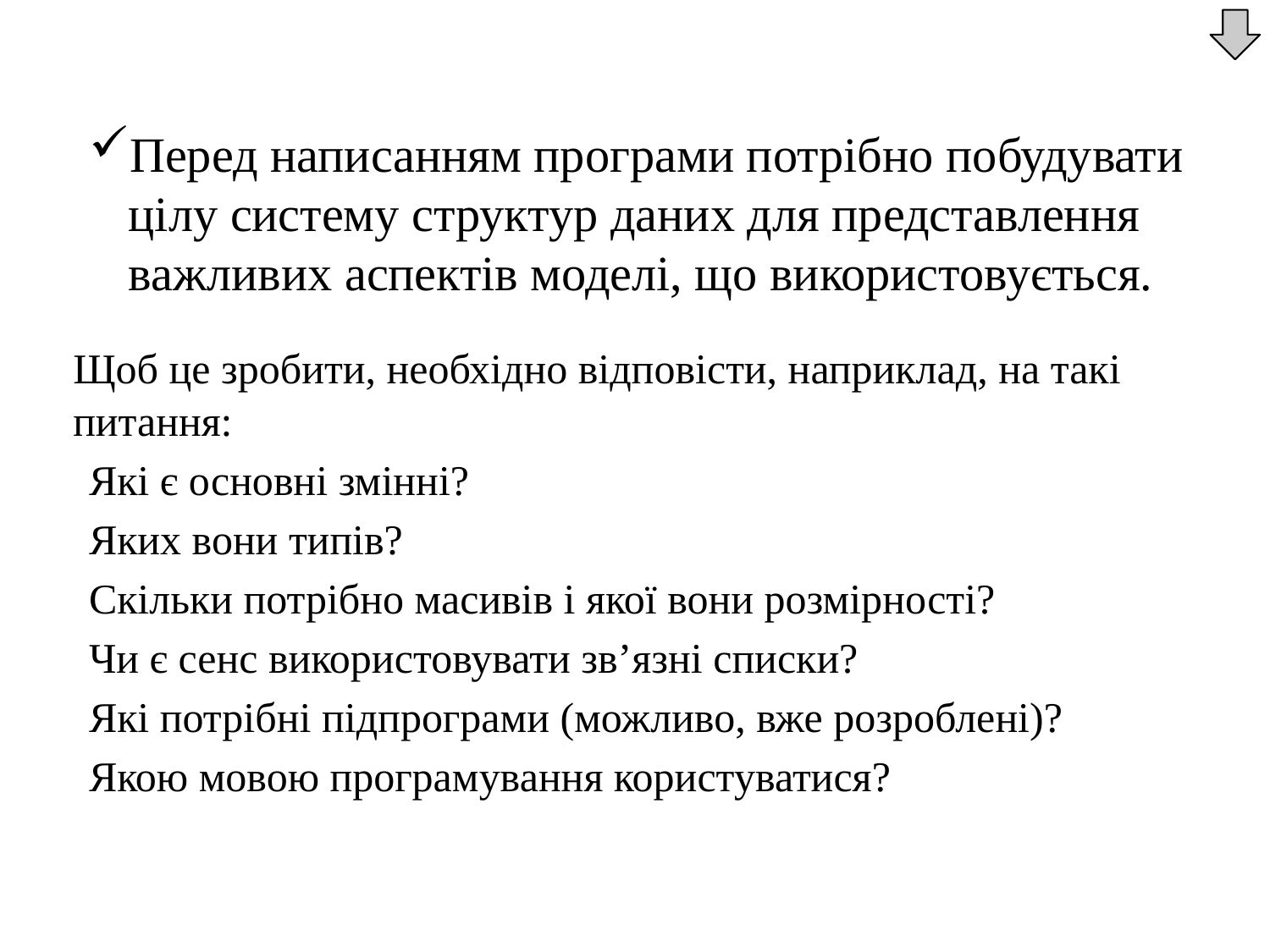

Перед написанням програми потрібно побудувати цілу систему структур даних для представлення важливих аспектів моделі, що використовується.

	Щоб це зробити, необхідно відповісти, наприклад, на такі питання:
Які є основні змінні?
Яких вони типів?
Скільки потрібно масивів і якої вони розмірності?
Чи є сенс використовувати зв’язні списки?
Які потрібні підпрограми (можливо, вже розроблені)?
Якою мовою програмування користуватися?